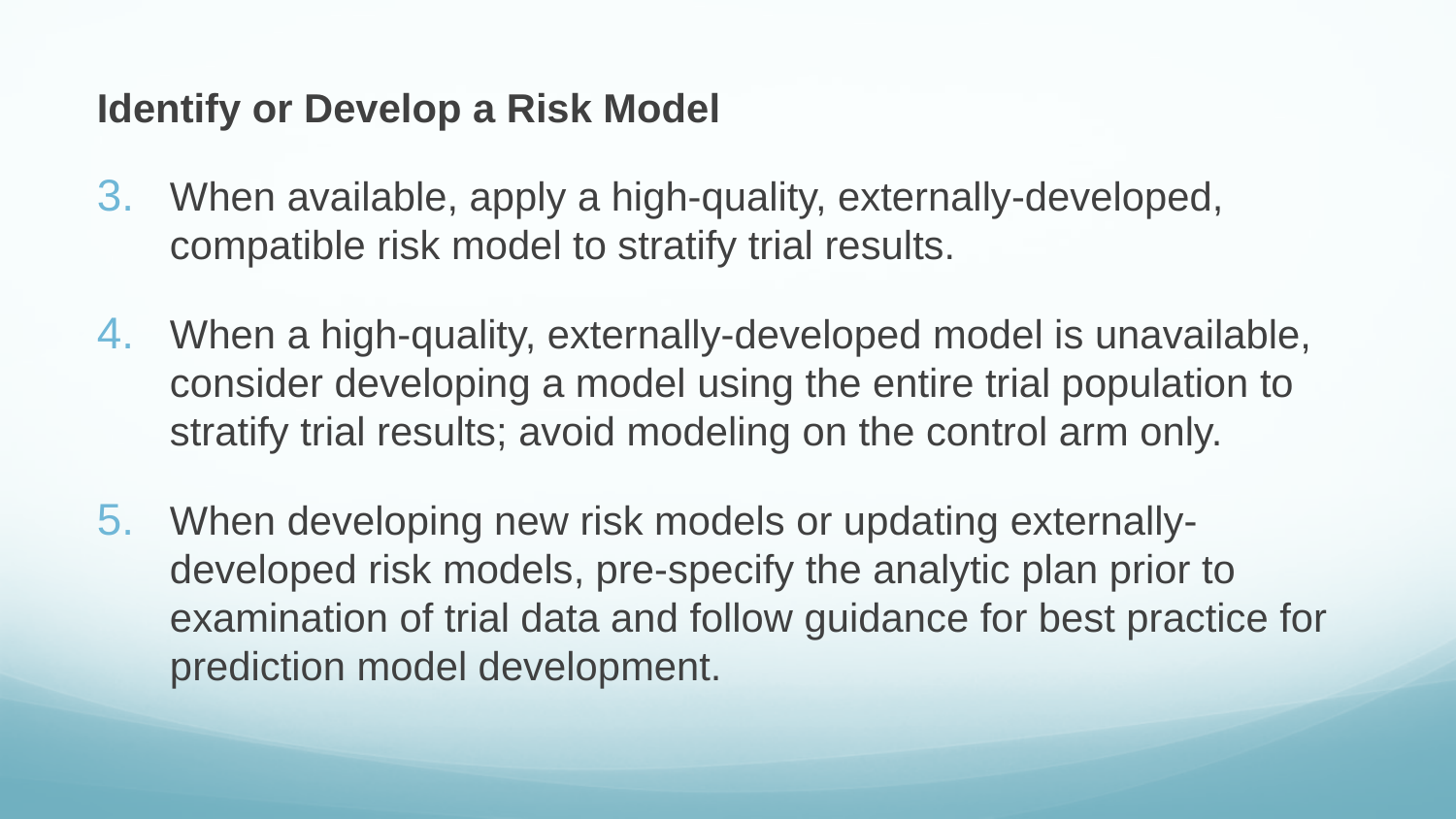

Identify or Develop a Risk Model
When available, apply a high-quality, externally-developed, compatible risk model to stratify trial results.
When a high-quality, externally-developed model is unavailable, consider developing a model using the entire trial population to stratify trial results; avoid modeling on the control arm only.
When developing new risk models or updating externally-developed risk models, pre-specify the analytic plan prior to examination of trial data and follow guidance for best practice for prediction model development.